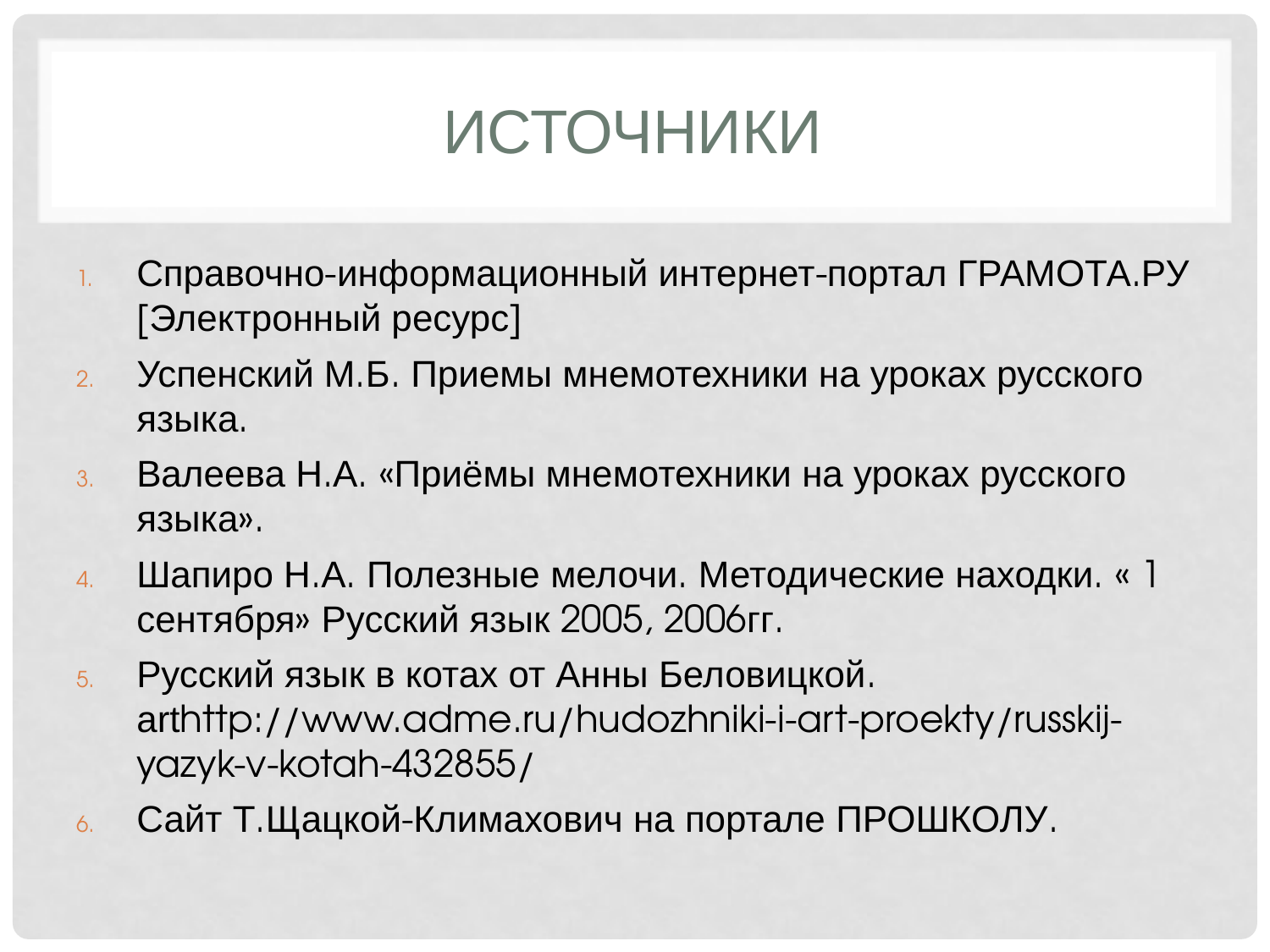

# Источники
Справочно-информационный интернет-портал ГРАМОТА.РУ [Электронный ресурс]
Успенский М.Б. Приемы мнемотехники на уроках русского языка.
Валеева Н.А. «Приёмы мнемотехники на уроках русского языка».
Шапиро Н.А. Полезные мелочи. Методические находки. « 1 сентября» Русский язык 2005, 2006гг.
Русский язык в котах от Анны Беловицкой. arthttp://www.adme.ru/hudozhniki-i-art-proekty/russkij-yazyk-v-kotah-432855/
Сайт Т.Щацкой-Климахович на портале ПРОШКОЛУ.